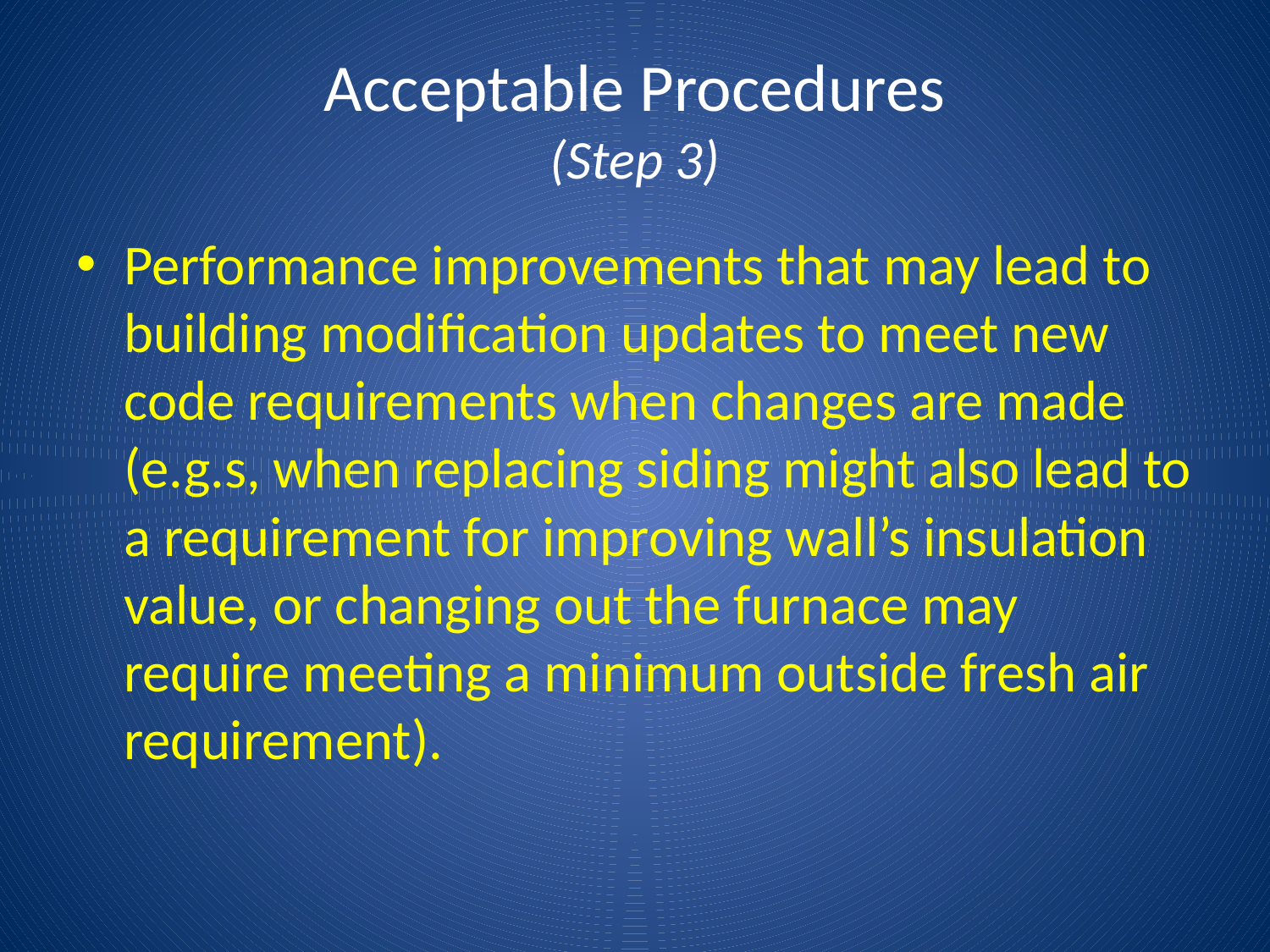

# Acceptable Procedures (Step 3)
Performance improvements that may lead to building modification updates to meet new code requirements when changes are made (e.g.s, when replacing siding might also lead to a requirement for improving wall’s insulation value, or changing out the furnace may require meeting a minimum outside fresh air requirement).